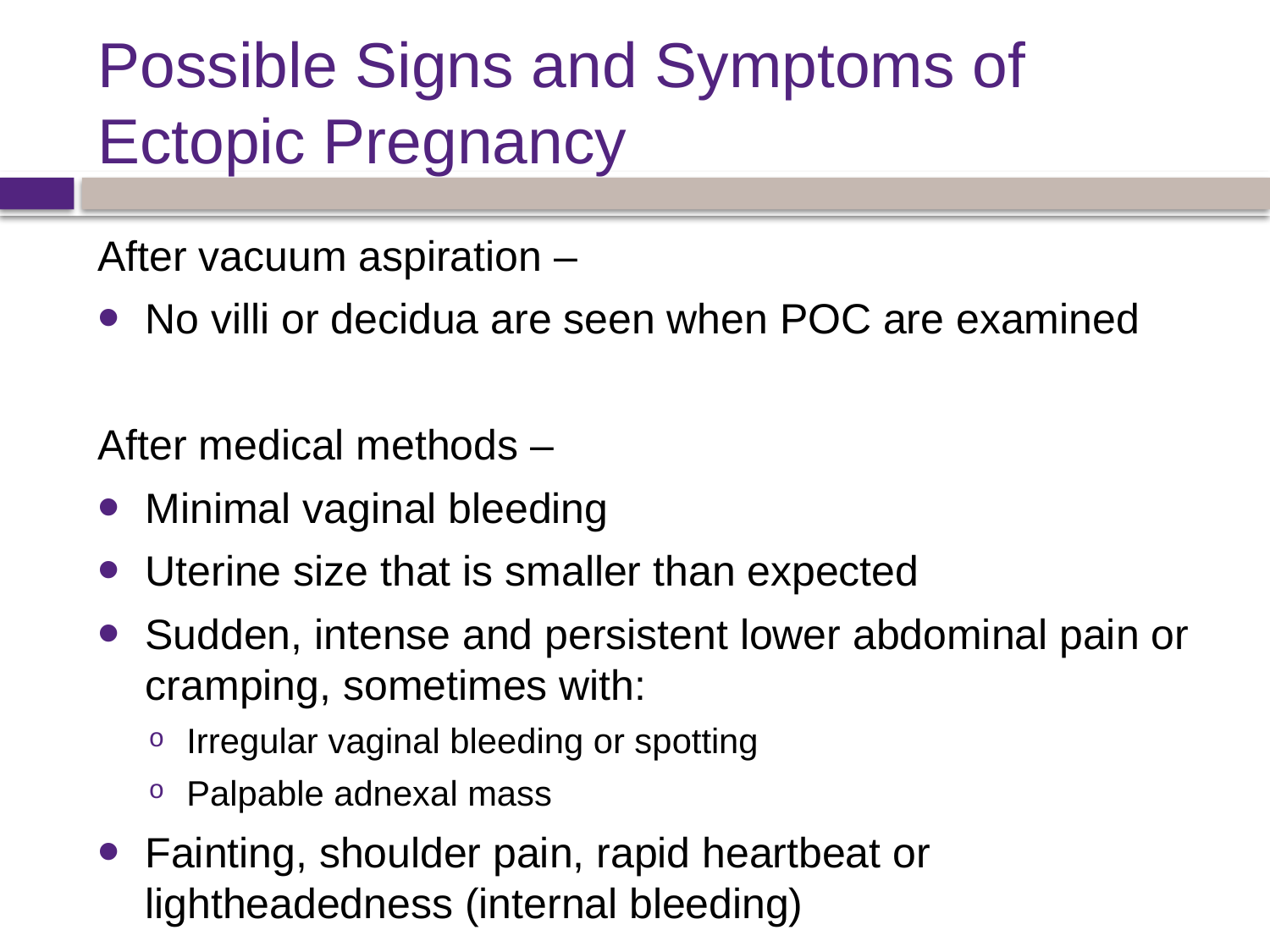

# Possible Signs and Symptoms of Ectopic Pregnancy
After vacuum aspiration –
No villi or decidua are seen when POC are examined

After medical methods –
Minimal vaginal bleeding
Uterine size that is smaller than expected
Sudden, intense and persistent lower abdominal pain or cramping, sometimes with:
Irregular vaginal bleeding or spotting
Palpable adnexal mass
Fainting, shoulder pain, rapid heartbeat or lightheadedness (internal bleeding)